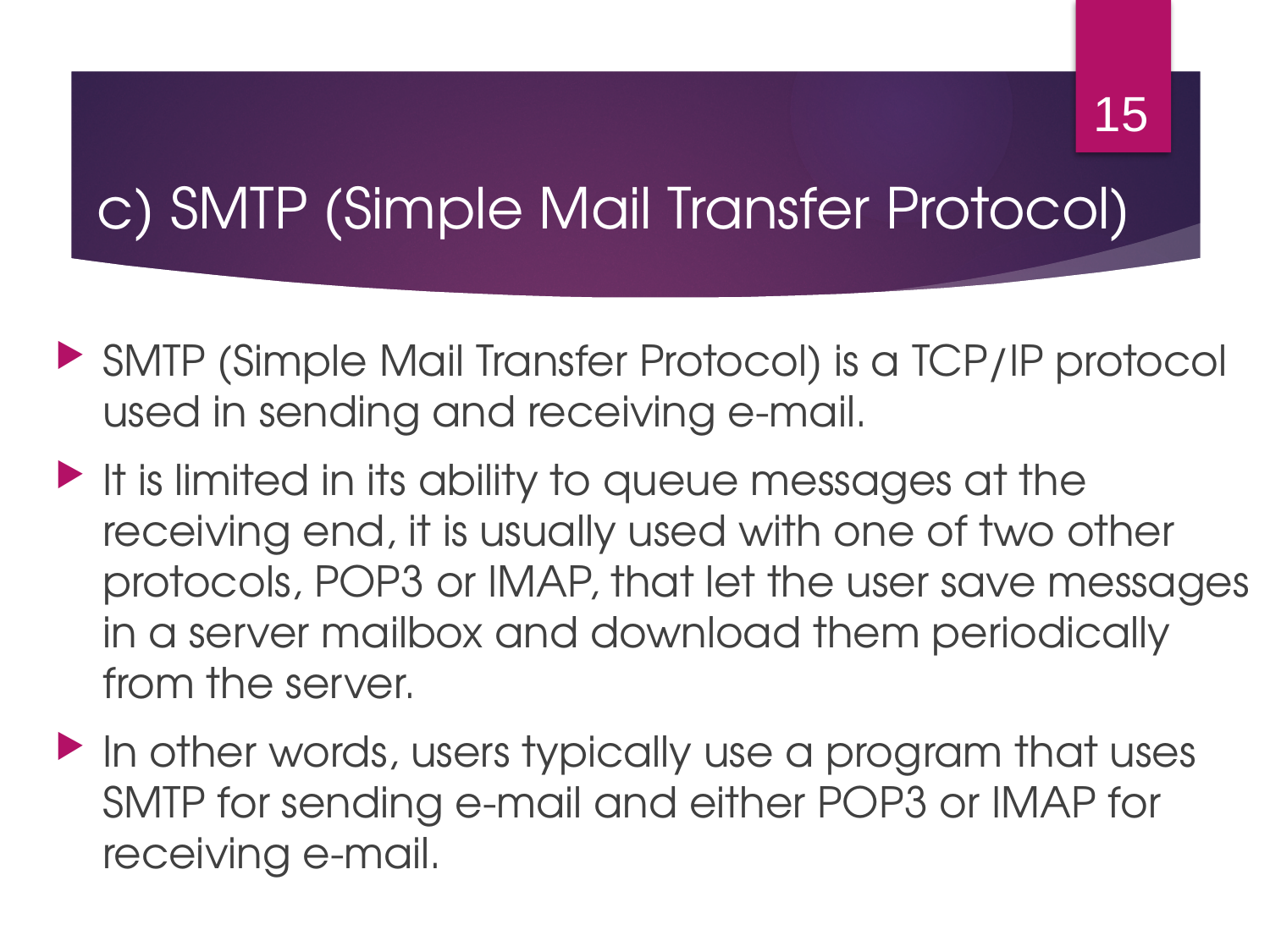

15
# c) SMTP (Simple Mail Transfer Protocol)
SMTP (Simple Mail Transfer Protocol) is a TCP/IP protocol used in sending and receiving e-mail.
It is limited in its ability to queue messages at the receiving end, it is usually used with one of two other protocols, POP3 or IMAP, that let the user save messages in a server mailbox and download them periodically from the server.
In other words, users typically use a program that uses SMTP for sending e-mail and either POP3 or IMAP for receiving e-mail.